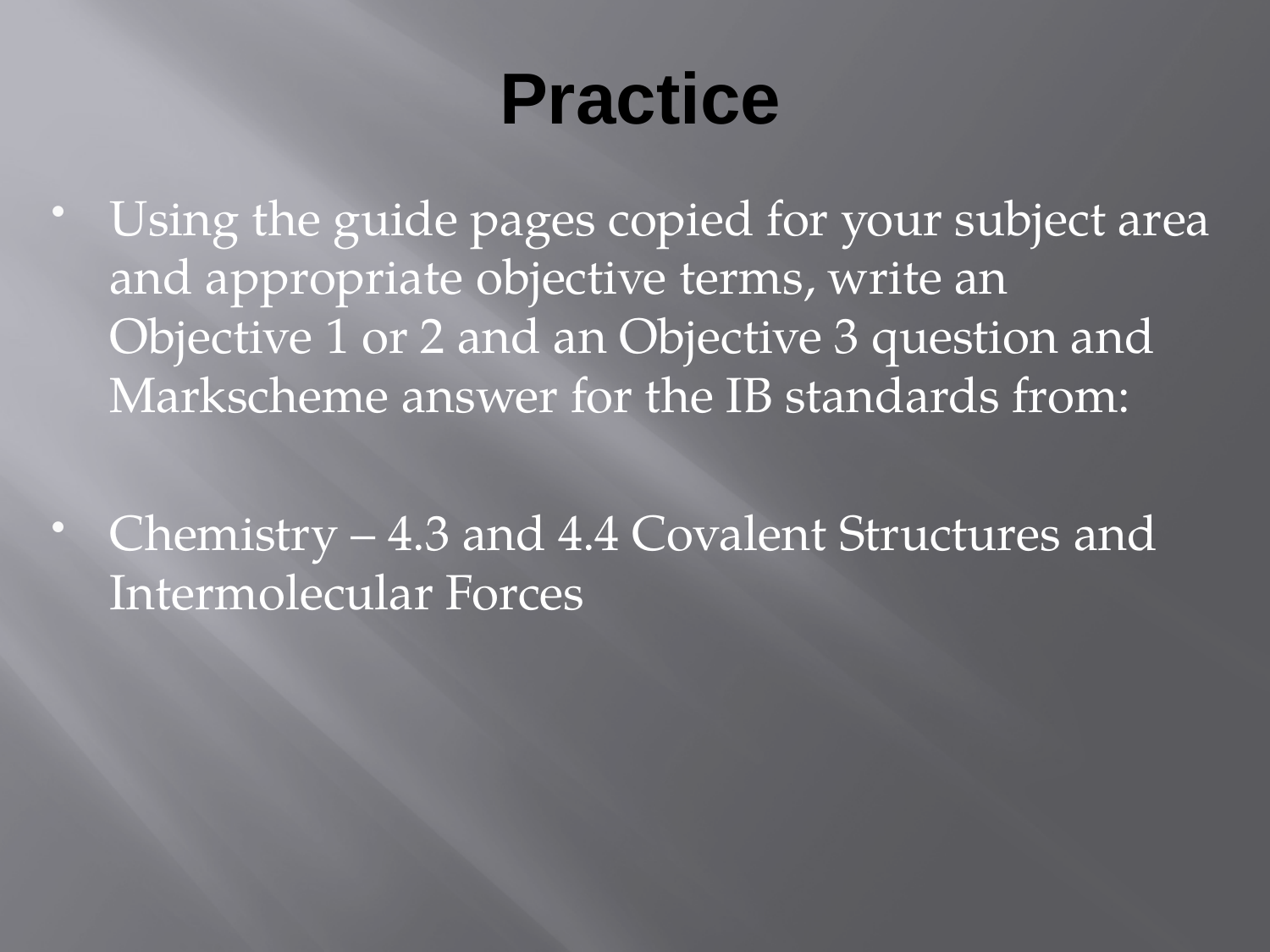

# Practice
Using the guide pages copied for your subject area and appropriate objective terms, write an Objective 1 or 2 and an Objective 3 question and Markscheme answer for the IB standards from:

Chemistry – 4.3 and 4.4 Covalent Structures and Intermolecular Forces